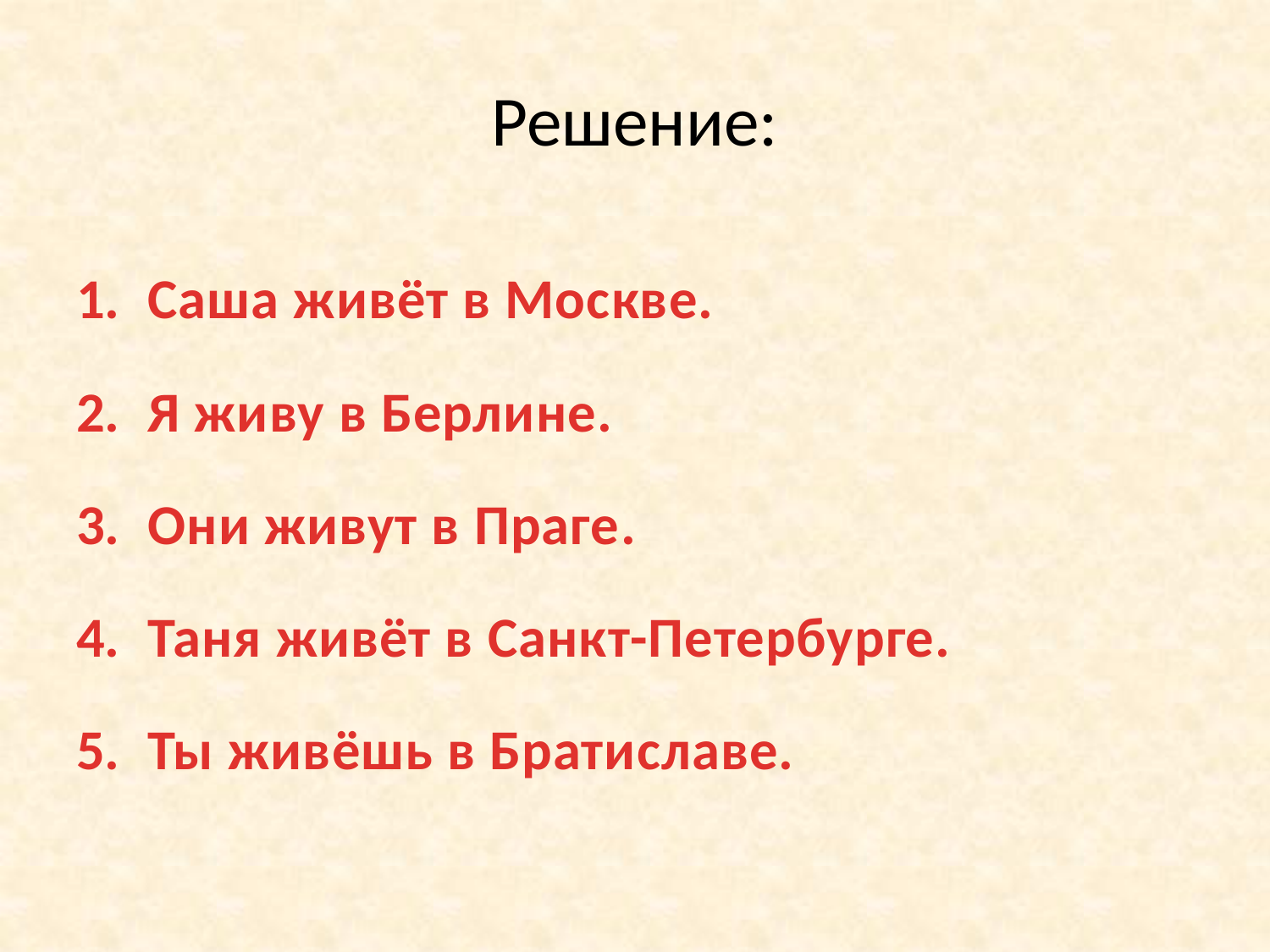

# Решение:
Саша живёт в Москве.
Я живу в Берлине.
Они живут в Праге.
Таня живёт в Санкт-Петербурге.
Ты живёшь в Братиславе.